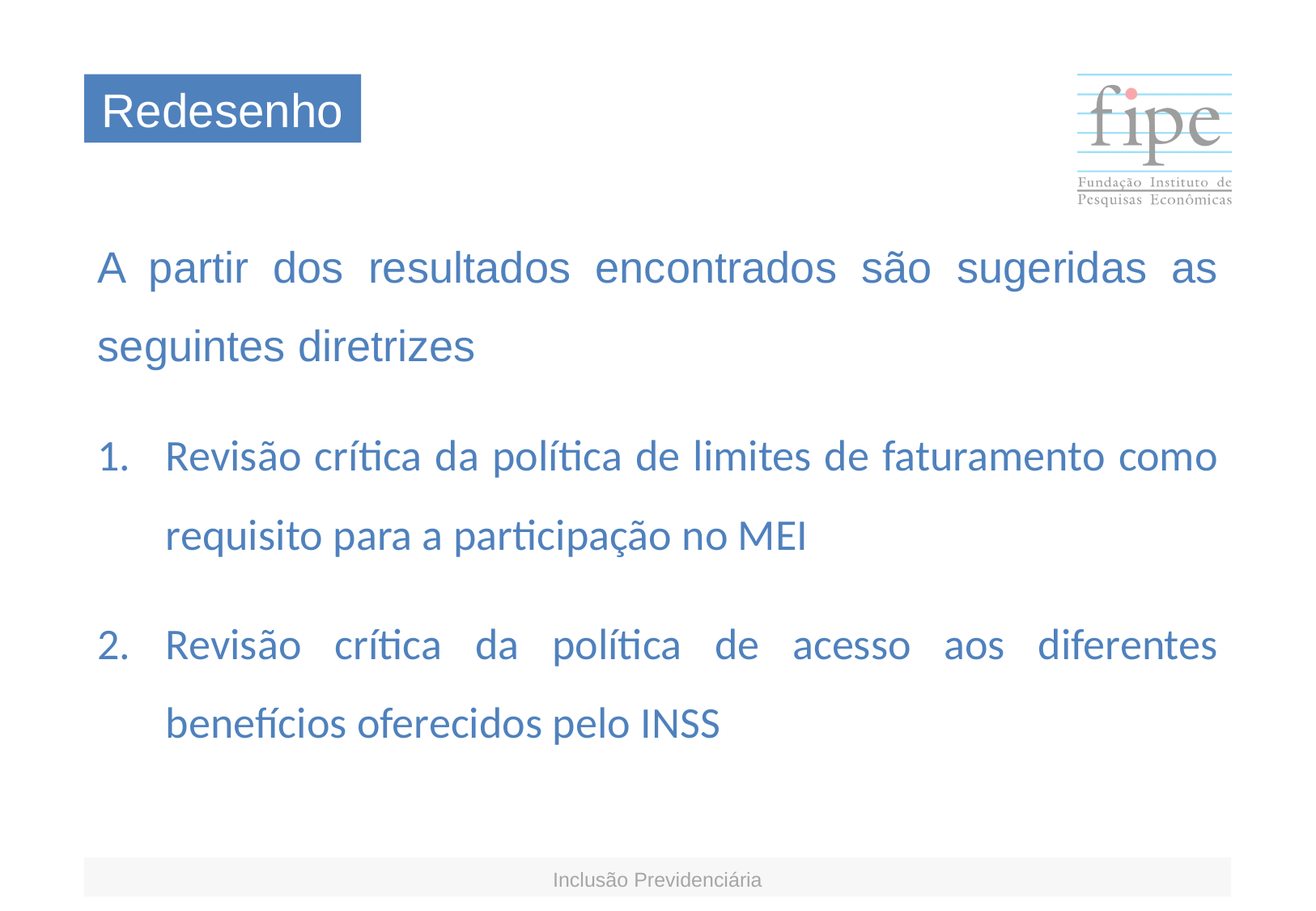

Redesenho
A partir dos resultados encontrados são sugeridas as seguintes diretrizes
Revisão crítica da política de limites de faturamento como requisito para a participação no MEI
Revisão crítica da política de acesso aos diferentes benefícios oferecidos pelo INSS
Inclusão Previdenciária
* Outras modalidades, como reforma, também podem ser incluídas